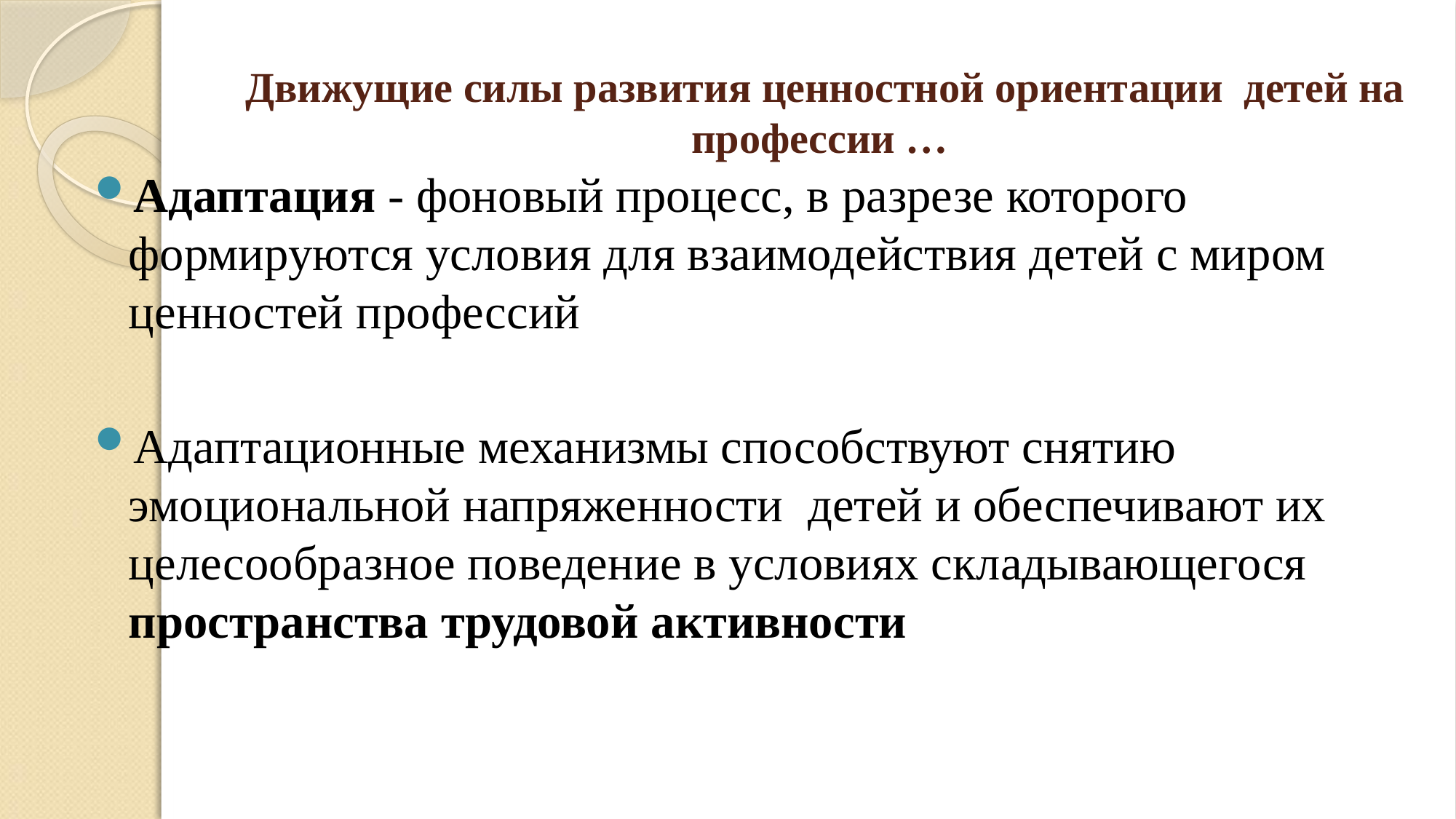

# Движущие силы развития ценностной ориентации  детей на профессии …
Адаптация - фоновый процесс, в разрезе которого формируются условия для взаимодействия детей с миром ценностей профессий

Адаптационные механизмы способствуют снятию эмоциональной напряженности  детей и обеспечивают их целесообразное поведение в условиях складывающегося пространства трудовой активности